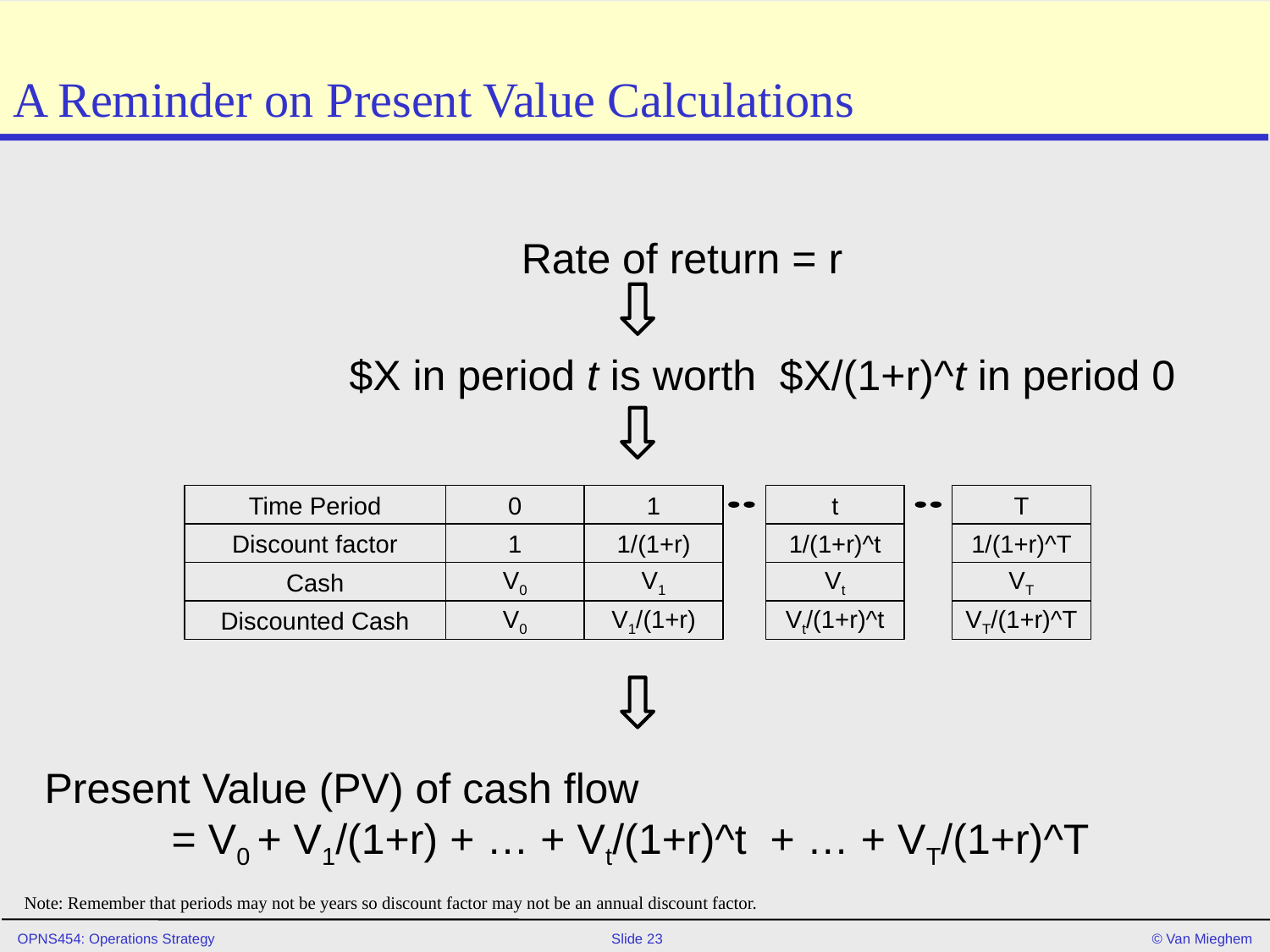

# A Reminder on Present Value Calculations
Rate of return = r

$X in period t is worth  $X/(1+r)^t in period 0

Time Period
0
1
t
T

Discount factor
1
1/(1+r)
1/(1+r)^t
1/(1+r)^T
Cash
V0
V1
Vt
VT
Discounted Cash
V0
V1/(1+r)
Vt/(1+r)^t
VT/(1+r)^T

Present Value (PV) of cash flow
	= V0 + V1/(1+r) + … + Vt/(1+r)^t  + … + VT/(1+r)^T
Note: Remember that periods may not be years so discount factor may not be an annual discount factor.